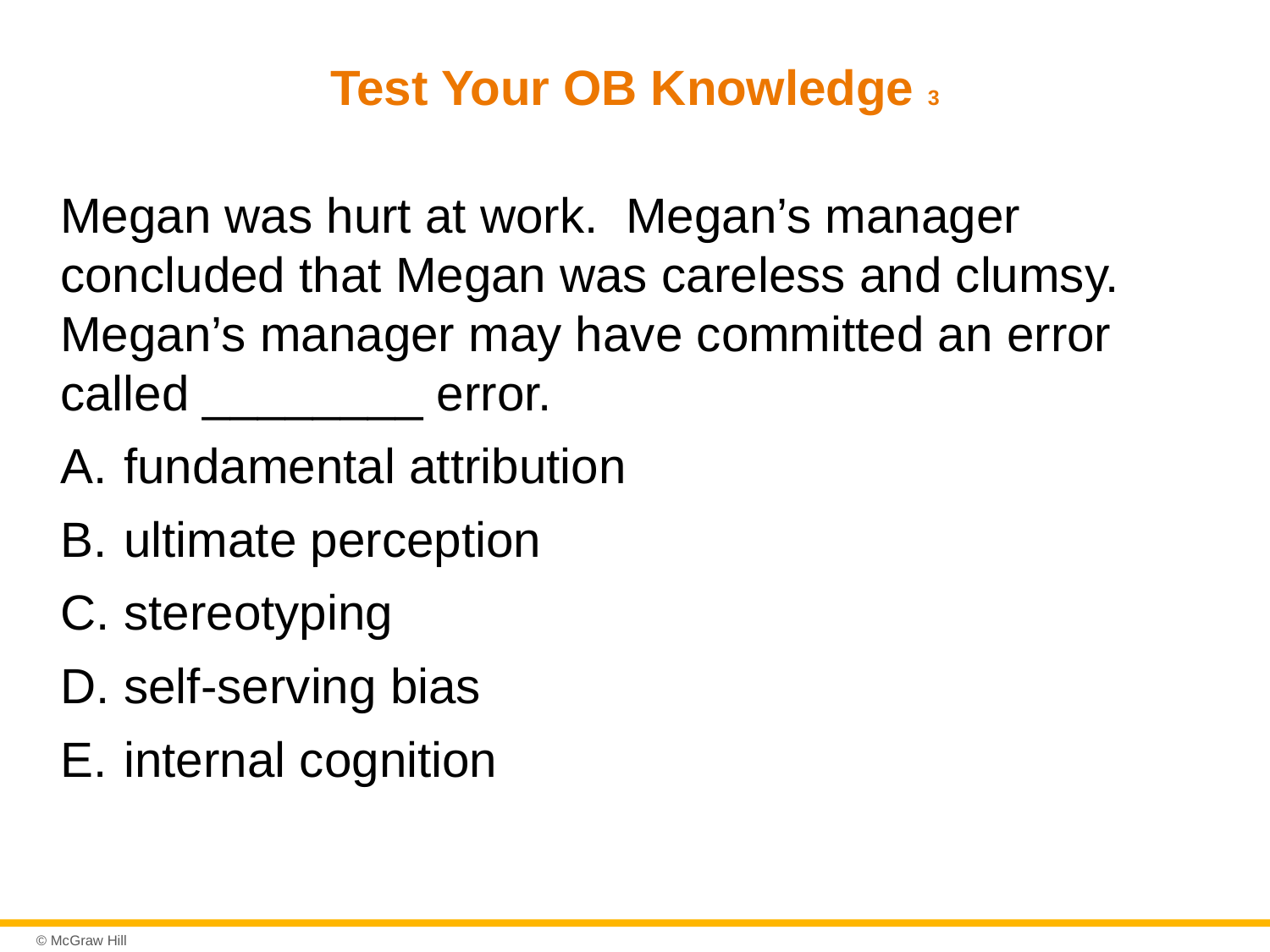

# Test Your OB Knowledge 3
Megan was hurt at work.  Megan’s manager concluded that Megan was careless and clumsy. Megan’s manager may have committed an error called ________ error.
fundamental attribution
ultimate perception
stereotyping
self-serving bias
internal cognition